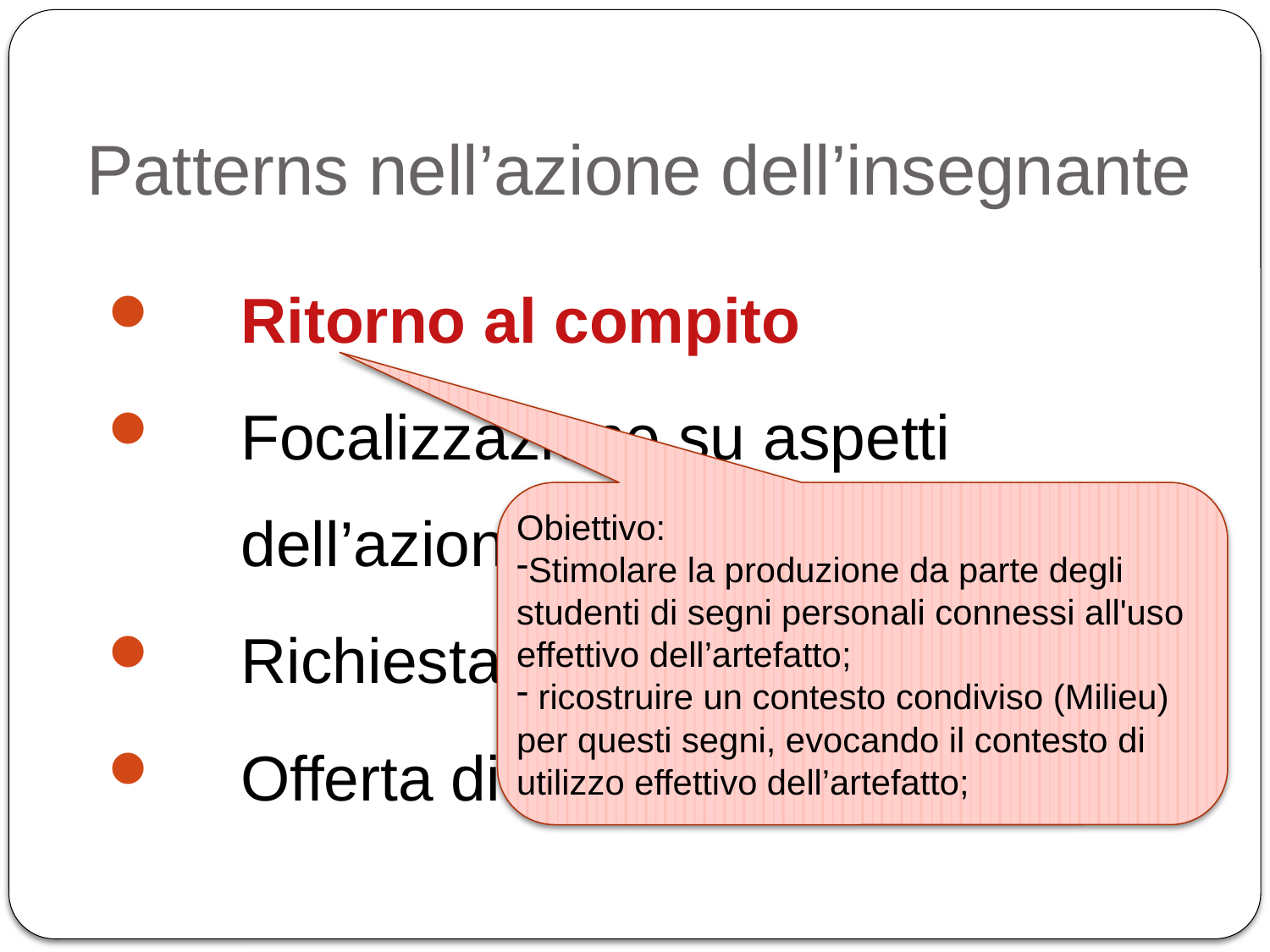

# Patterns nell’azione dell’insegnante
Ritorno al compito
Focalizzazione su aspetti dell’azione con l’artefatto
Richiesta di sintesi
Offerta di sintesi
Obiettivo:
Stimolare la produzione da parte degli studenti di segni personali connessi all'uso effettivo dell’artefatto;
 ricostruire un contesto condiviso (Milieu) per questi segni, evocando il contesto di utilizzo effettivo dell’artefatto;